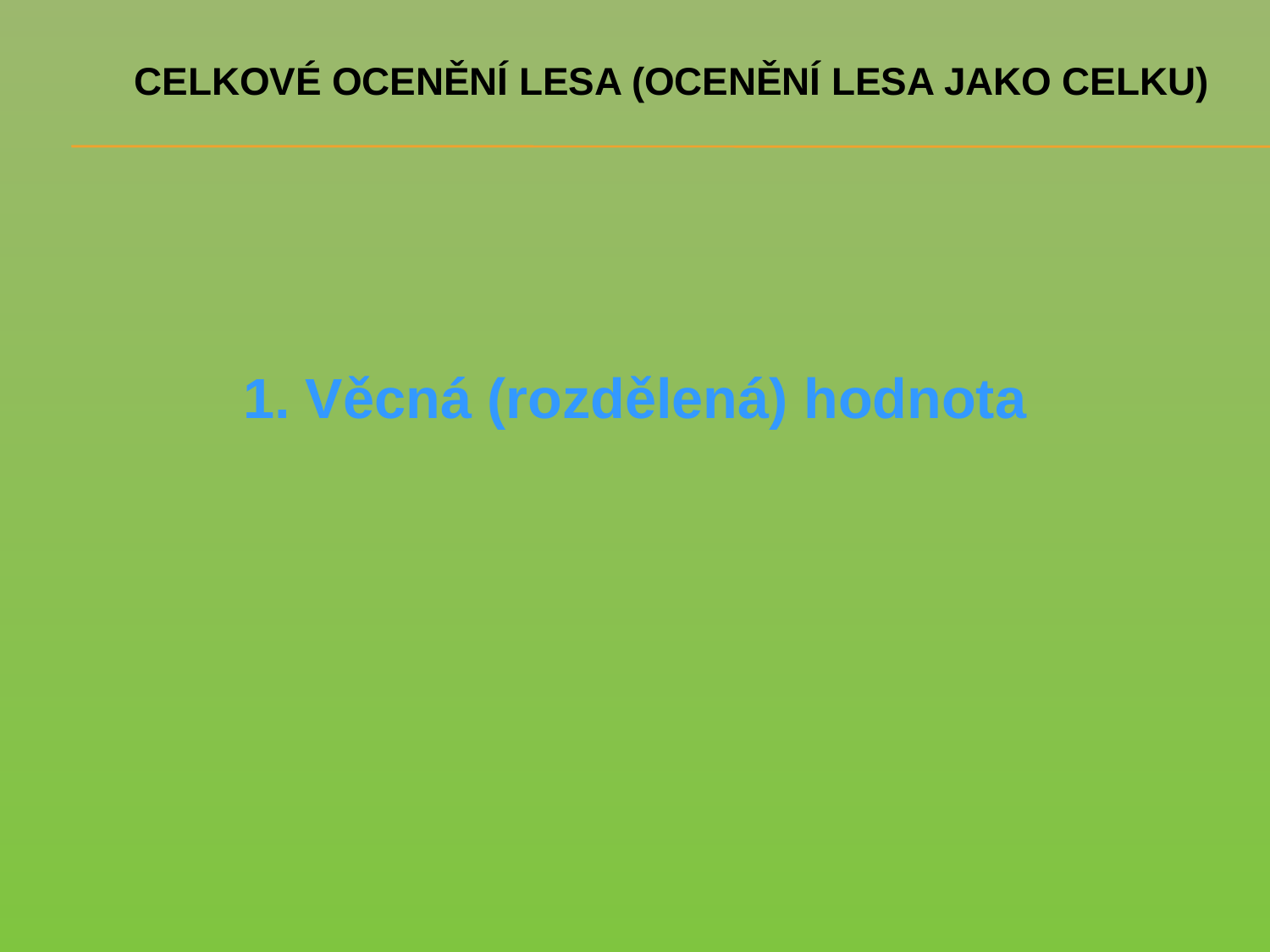

# CELKOVÉ OCENĚNÍ LESA (OCENĚNÍ LESA JAKO CELKU)

1. Věcná (rozdělená) hodnota